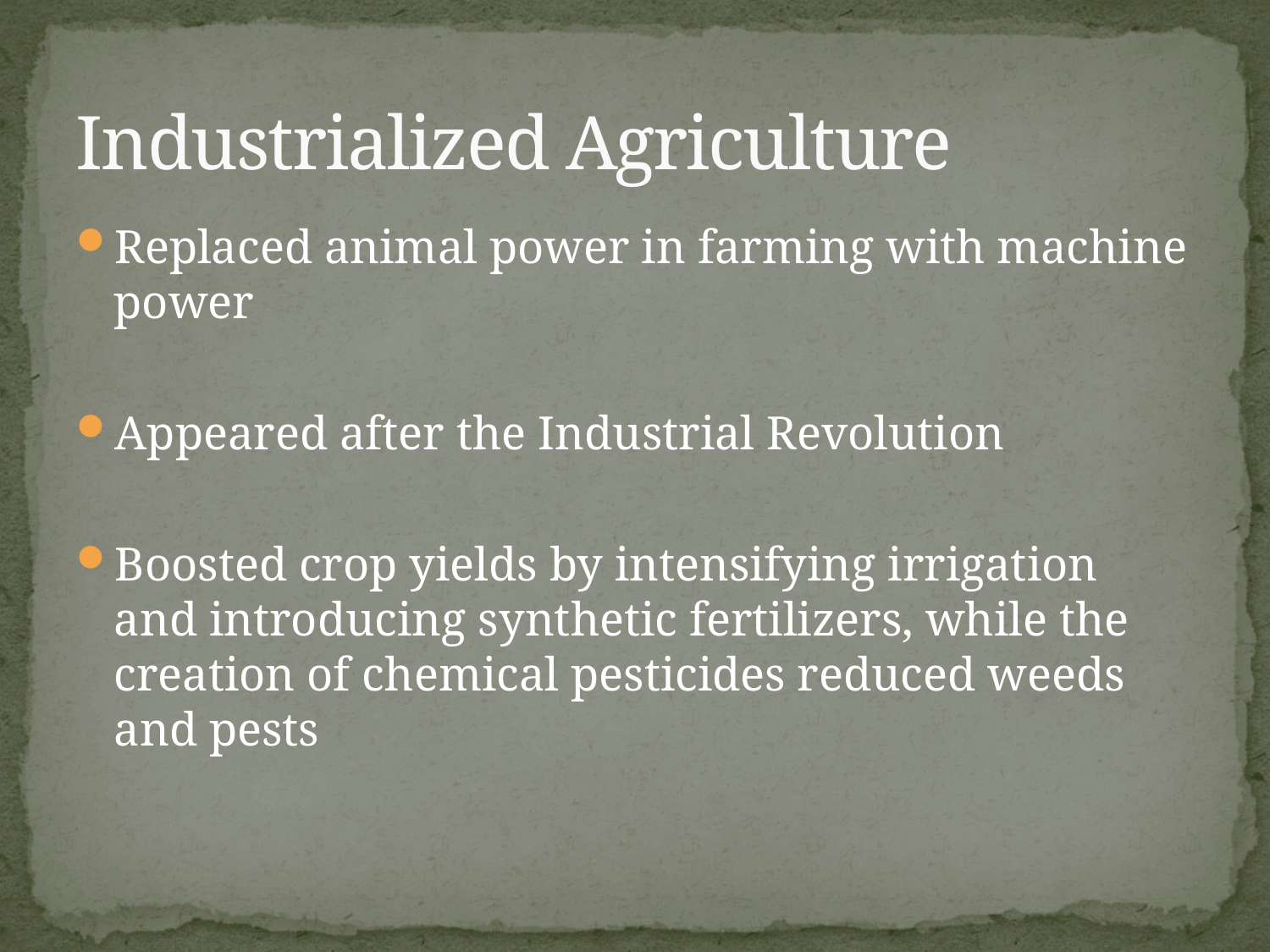

# Industrialized Agriculture
Replaced animal power in farming with machine power

Appeared after the Industrial Revolution

Boosted crop yields by intensifying irrigation and introducing synthetic fertilizers, while the creation of chemical pesticides reduced weeds and pests